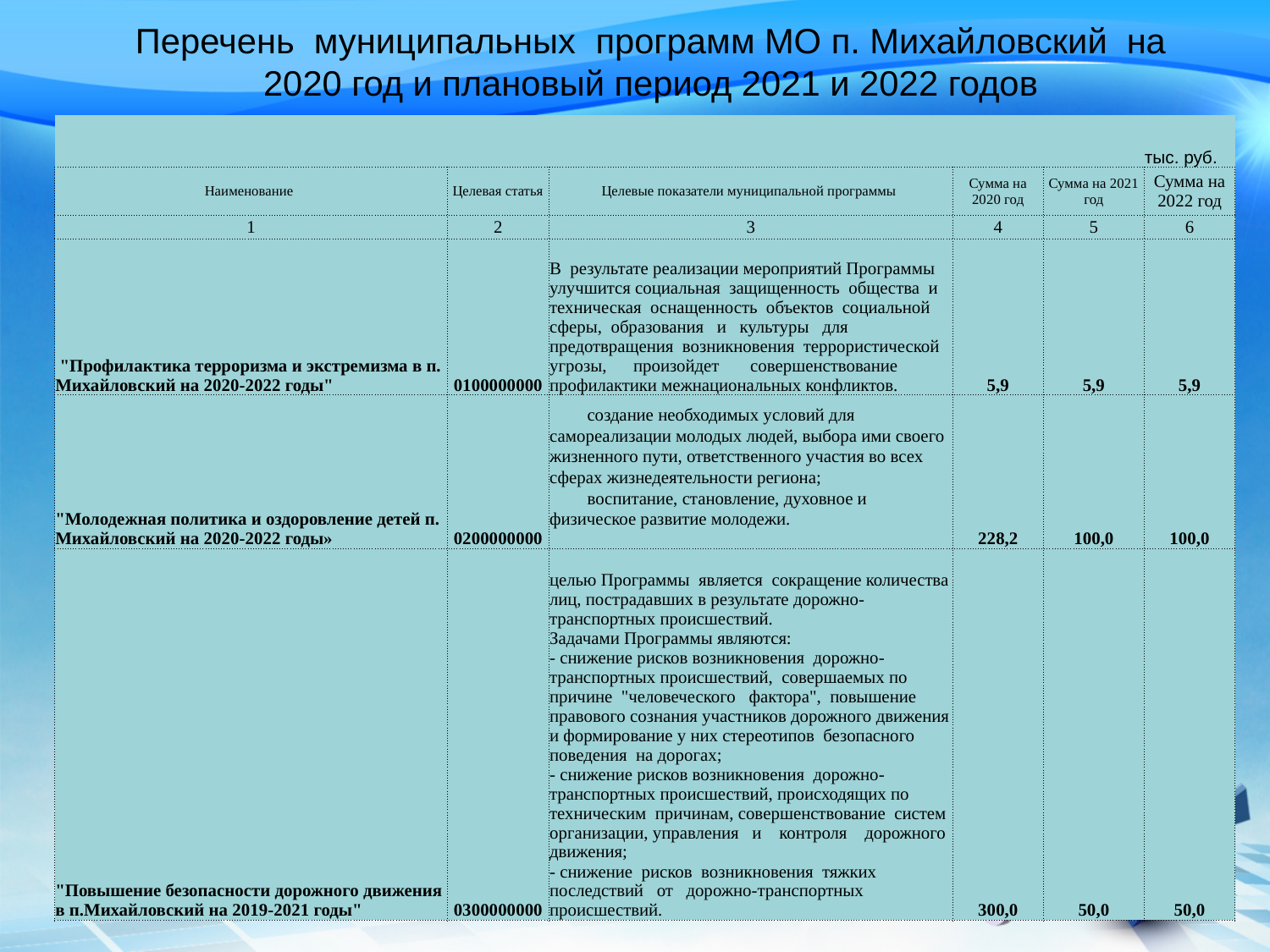

# Перечень  муниципальных  программ МО п. Михайловский  на 2020 год и плановый период 2021 и 2022 годов
|  |  |  |  |  |  |
| --- | --- | --- | --- | --- | --- |
|  |  |  |  |  | тыс. руб. |
| Наименование | Целевая статья | Целевые показатели муниципальной программы | Сумма на 2020 год | Сумма на 2021 год | Сумма на 2022 год |
| 1 | 2 | 3 | 4 | 5 | 6 |
| "Профилактика терроризма и экстремизма в п. Михайловский на 2020-2022 годы" | 0100000000 | В результате реализации мероприятий Программы улучшится социальная защищенность общества и техническая оснащенность объектов социальной сферы, образования и культуры для предотвращения возникновения террористической угрозы, произойдет совершенствование профилактики межнациональных конфликтов. | 5,9 | 5,9 | 5,9 |
| "Молодежная политика и оздоровление детей п. Михайловский на 2020-2022 годы» | 0200000000 | создание необходимых условий для самореализации молодых людей, выбора ими своего жизненного пути, ответственного участия во всех сферах жизнедеятельности региона; воспитание, становление, духовное и физическое развитие молодежи. | 228,2 | 100,0 | 100,0 |
| "Повышение безопасности дорожного движения в п.Михайловский на 2019-2021 годы" | 0300000000 | целью Программы является сокращение количества лиц, пострадавших в результате дорожно-транспортных происшествий. Задачами Программы являются: - снижение рисков возникновения дорожно-транспортных происшествий, совершаемых по причине "человеческого фактора", повышение правового сознания участников дорожного движения и формирование у них стереотипов безопасного поведения на дорогах; - снижение рисков возникновения дорожно-транспортных происшествий, происходящих по техническим причинам, совершенствование систем организации, управления и контроля дорожного движения; - снижение рисков возникновения тяжких последствий от дорожно-транспортных происшествий. | 300,0 | 50,0 | 50,0 |